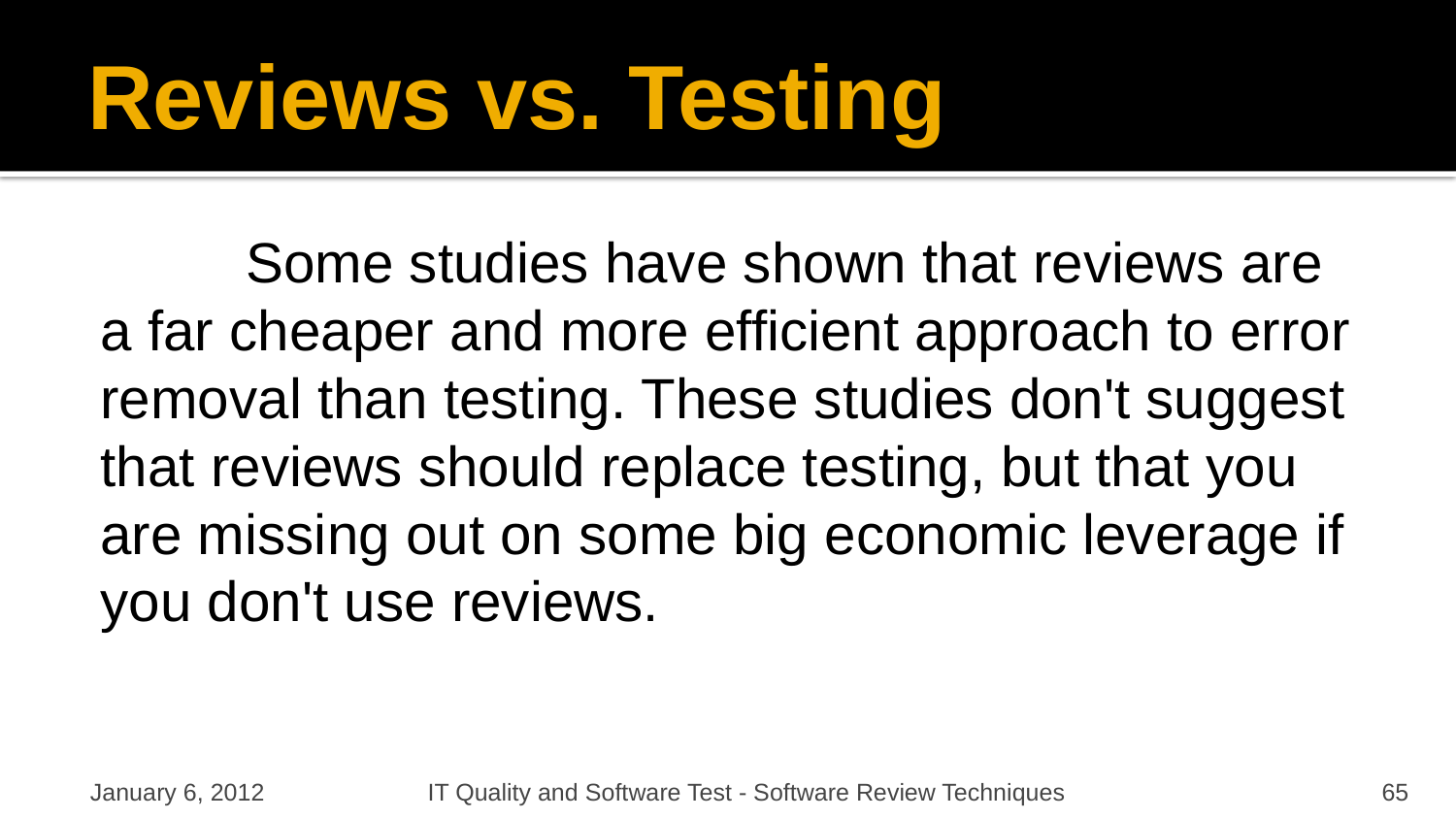

# Reviews vs. Testing
	Some studies have shown that reviews are a far cheaper and more efficient approach to error removal than testing. These studies don't suggest that reviews should replace testing, but that you are missing out on some big economic leverage if you don't use reviews.
January 6, 2012
IT Quality and Software Test - Software Review Techniques
65